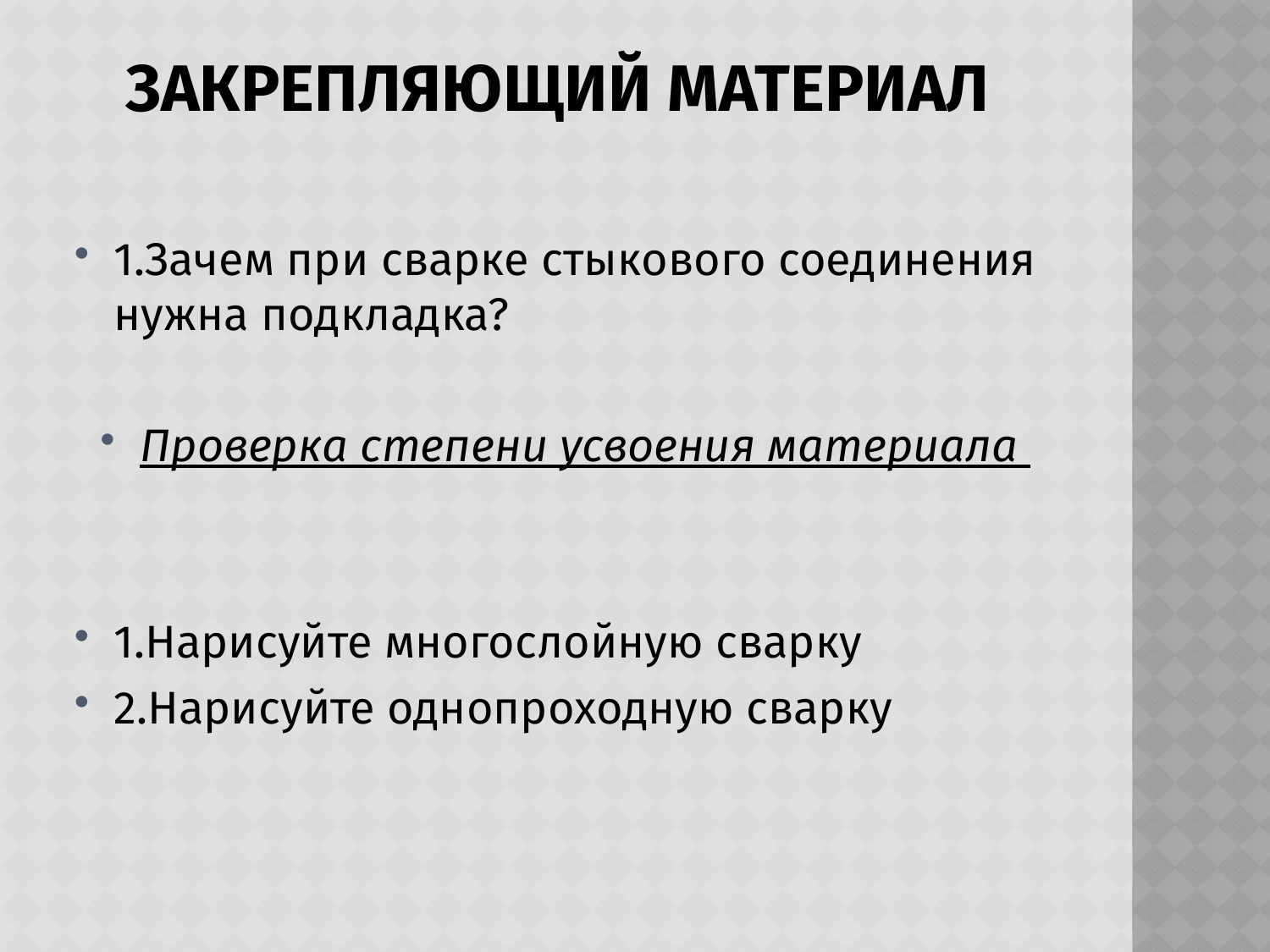

# Закрепляющий материал
1.Зачем при сварке стыкового соединения нужна подкладка?

Проверка степени усвоения материала

1.Нарисуйте многослойную сварку
2.Нарисуйте однопроходную сварку